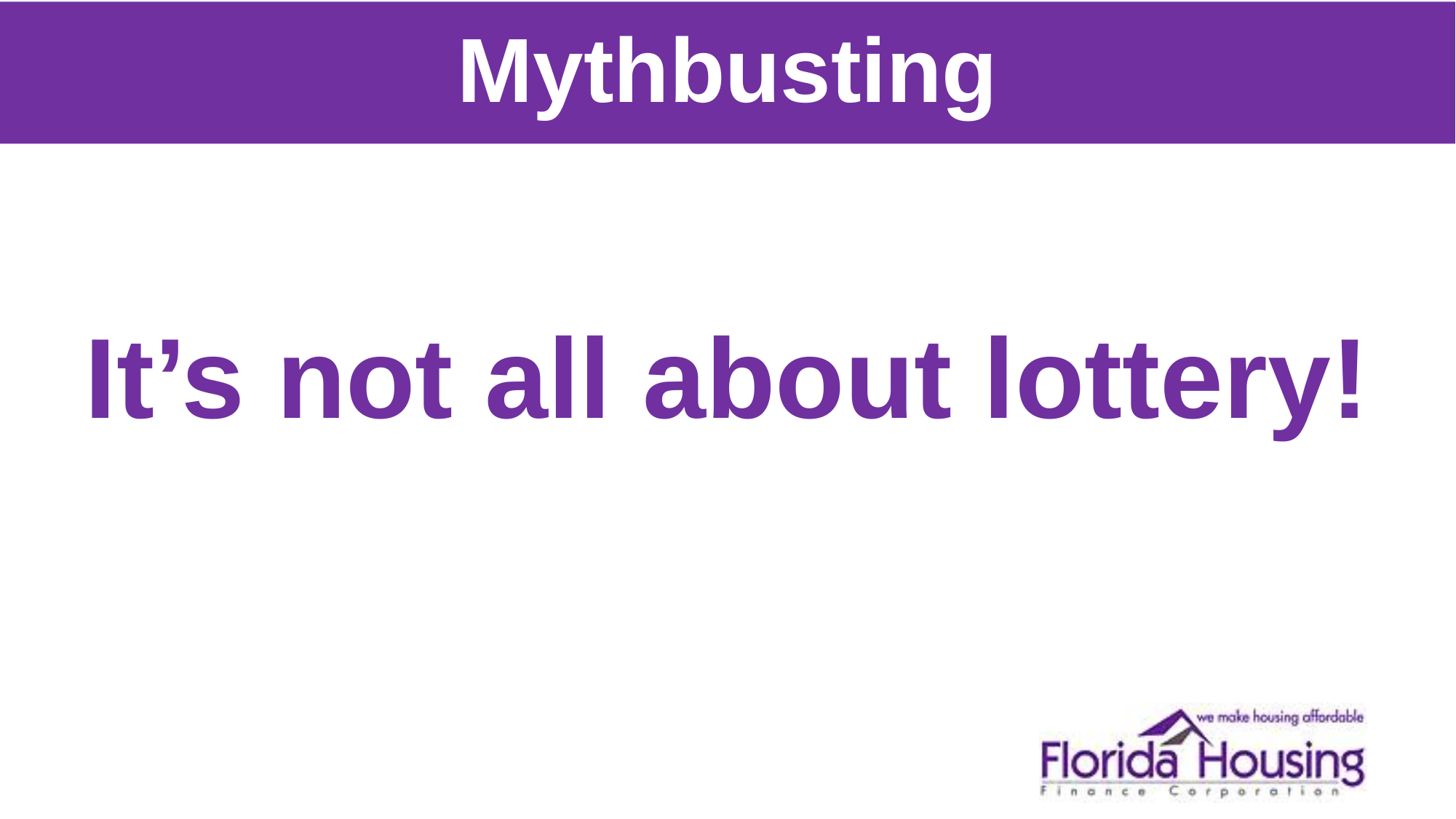

# Mythbusting
It’s not all about lottery!